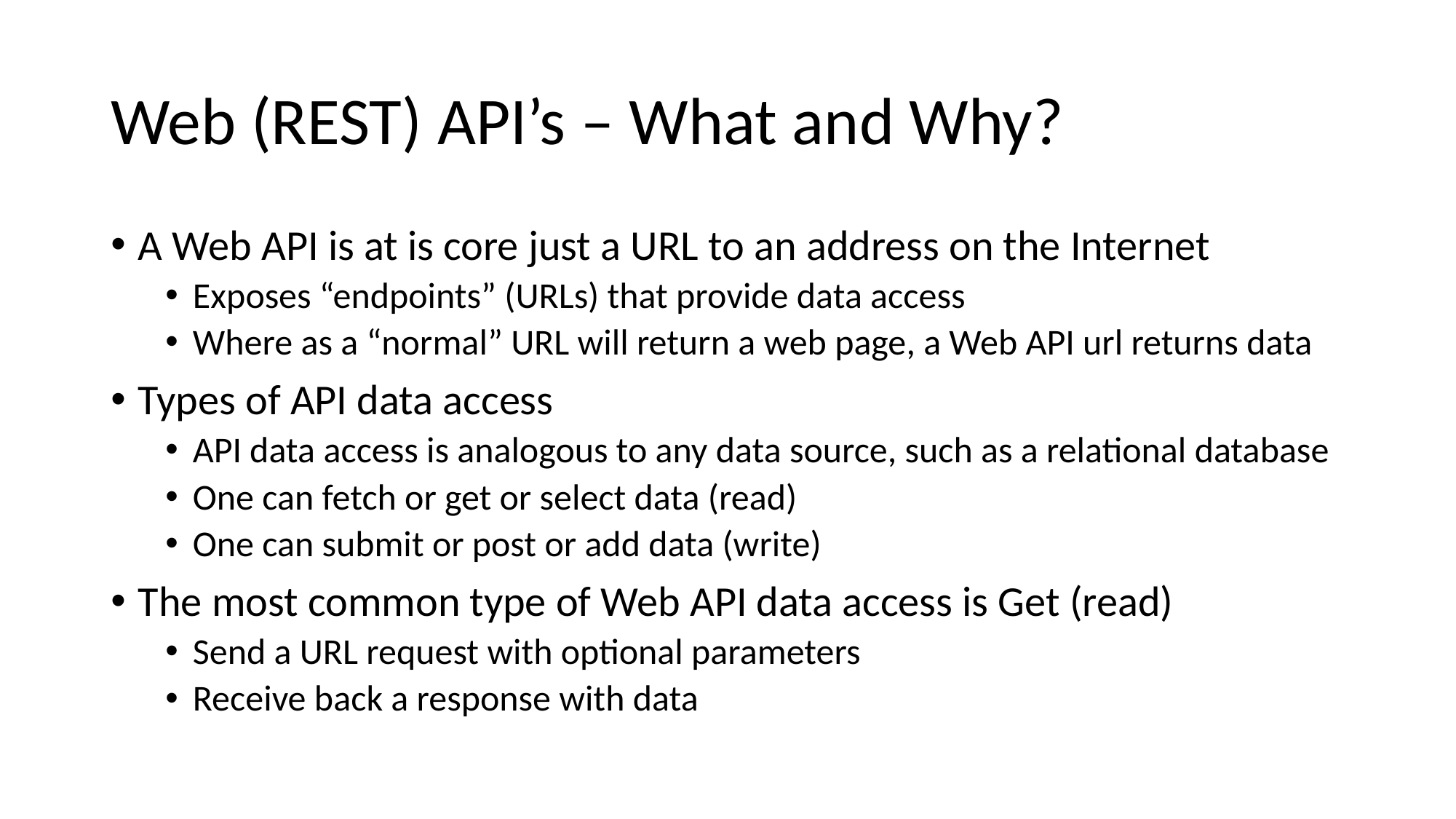

# Web (REST) API’s – What and Why?
A Web API is at is core just a URL to an address on the Internet
Exposes “endpoints” (URLs) that provide data access
Where as a “normal” URL will return a web page, a Web API url returns data
Types of API data access
API data access is analogous to any data source, such as a relational database
One can fetch or get or select data (read)
One can submit or post or add data (write)
The most common type of Web API data access is Get (read)
Send a URL request with optional parameters
Receive back a response with data